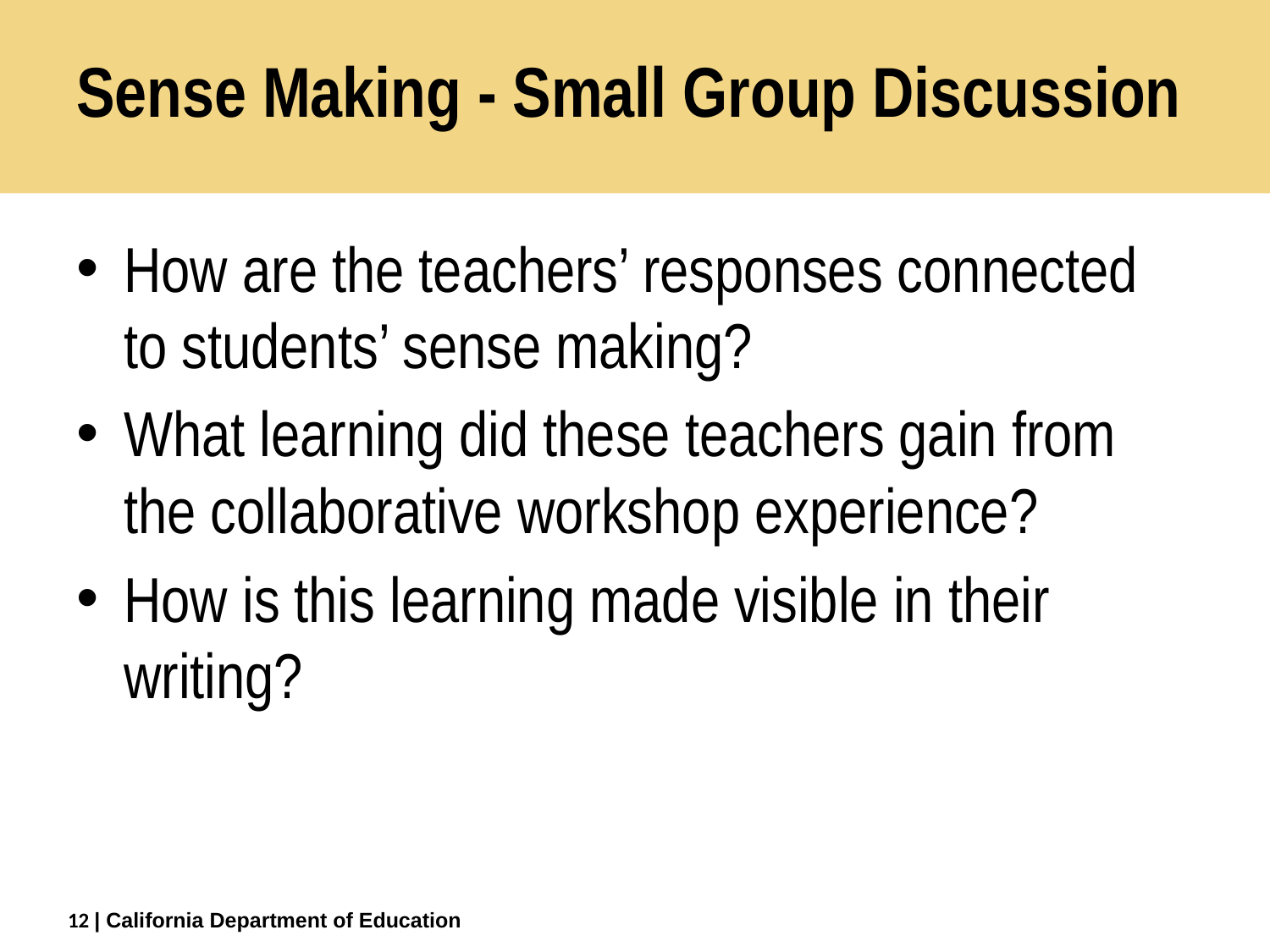

# Sense Making - Small Group Discussion
How are the teachers’ responses connected to students’ sense making?
What learning did these teachers gain from the collaborative workshop experience?
How is this learning made visible in their writing?
12
| California Department of Education